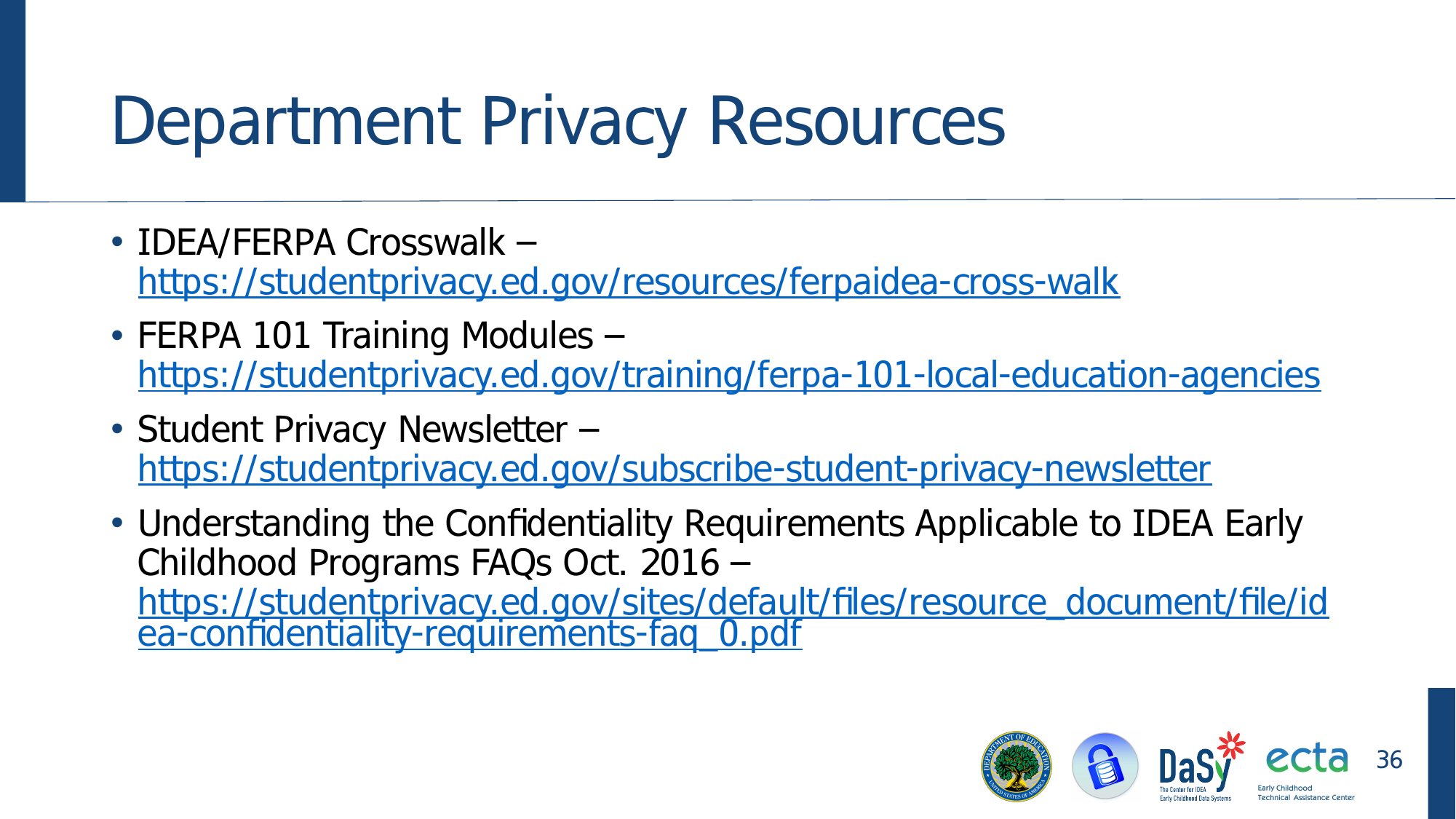

# Department Privacy Resources
IDEA/FERPA Crosswalk –https://studentprivacy.ed.gov/resources/ferpaidea-cross-walk
FERPA 101 Training Modules – https://studentprivacy.ed.gov/training/ferpa-101-local-education-agencies
Student Privacy Newsletter –
https://studentprivacy.ed.gov/subscribe-student-privacy-newsletter
Understanding the Confidentiality Requirements Applicable to IDEA Early Childhood Programs FAQs Oct. 2016 – https://studentprivacy.ed.gov/sites/default/files/resource_document/file/idea-confidentiality-requirements-faq_0.pdf